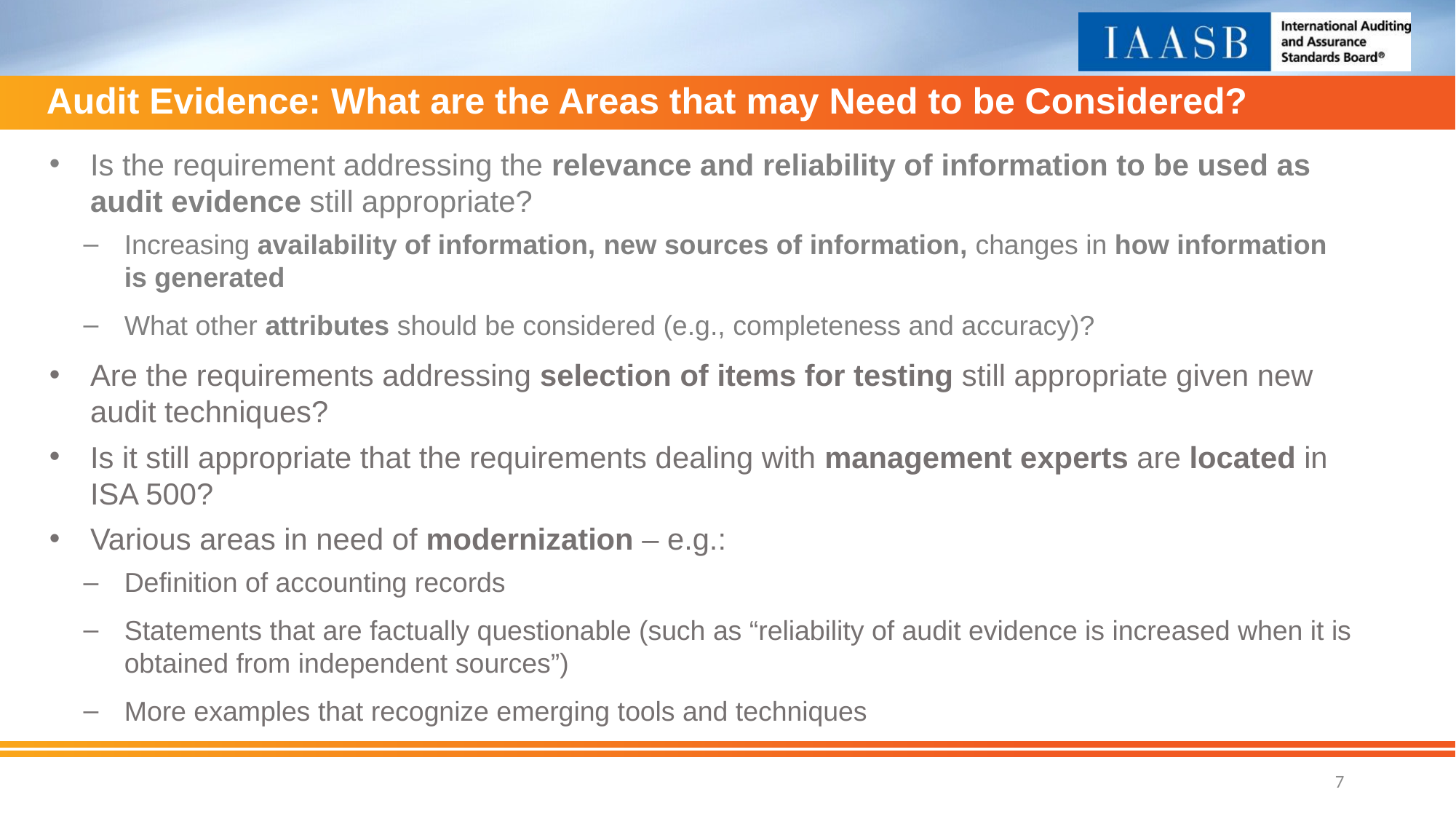

Audit Evidence: What are the Areas that may Need to be Considered?
Is the requirement addressing the relevance and reliability of information to be used as audit evidence still appropriate?
Increasing availability of information, new sources of information, changes in how information is generated
What other attributes should be considered (e.g., completeness and accuracy)?
Are the requirements addressing selection of items for testing still appropriate given new audit techniques?
Is it still appropriate that the requirements dealing with management experts are located in ISA 500?
Various areas in need of modernization – e.g.:
Definition of accounting records
Statements that are factually questionable (such as “reliability of audit evidence is increased when it is obtained from independent sources”)
More examples that recognize emerging tools and techniques

7